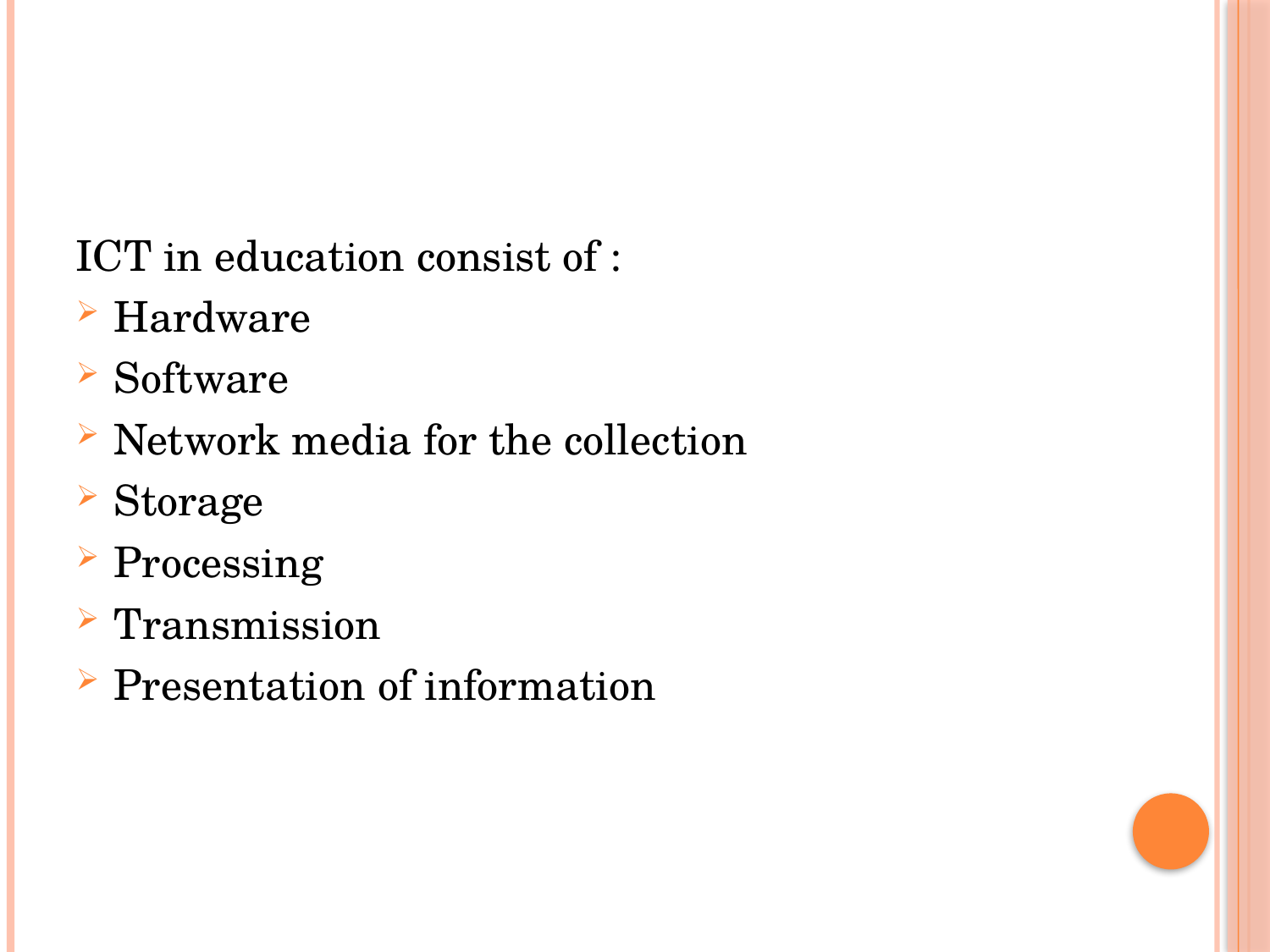

#
ICT in education consist of :
Hardware
Software
Network media for the collection
Storage
Processing
Transmission
Presentation of information